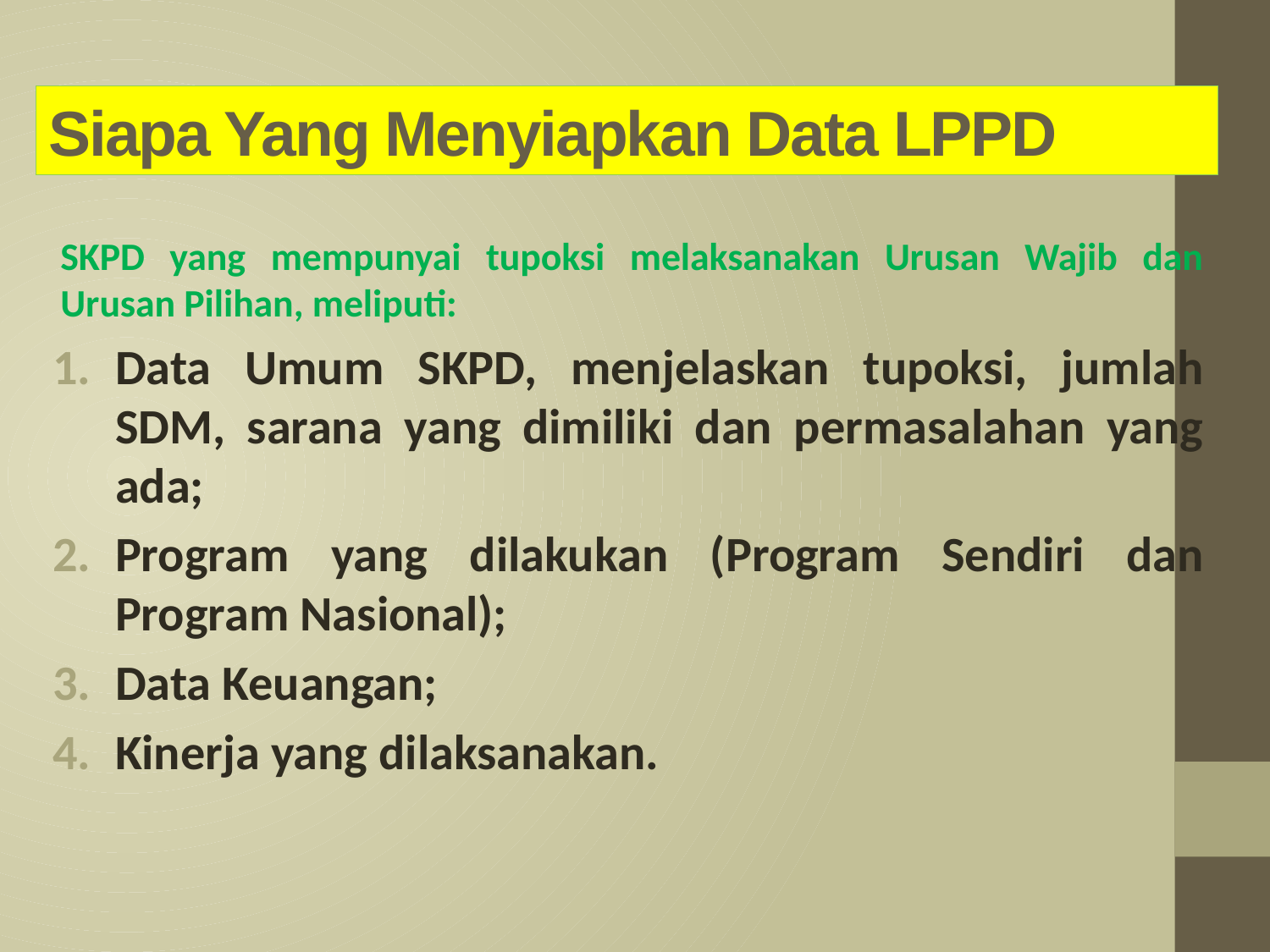

# Siapa Yang Menyiapkan Data LPPD
SKPD yang mempunyai tupoksi melaksanakan Urusan Wajib dan Urusan Pilihan, meliputi:
Data Umum SKPD, menjelaskan tupoksi, jumlah SDM, sarana yang dimiliki dan permasalahan yang ada;
Program yang dilakukan (Program Sendiri dan Program Nasional);
Data Keuangan;
Kinerja yang dilaksanakan.